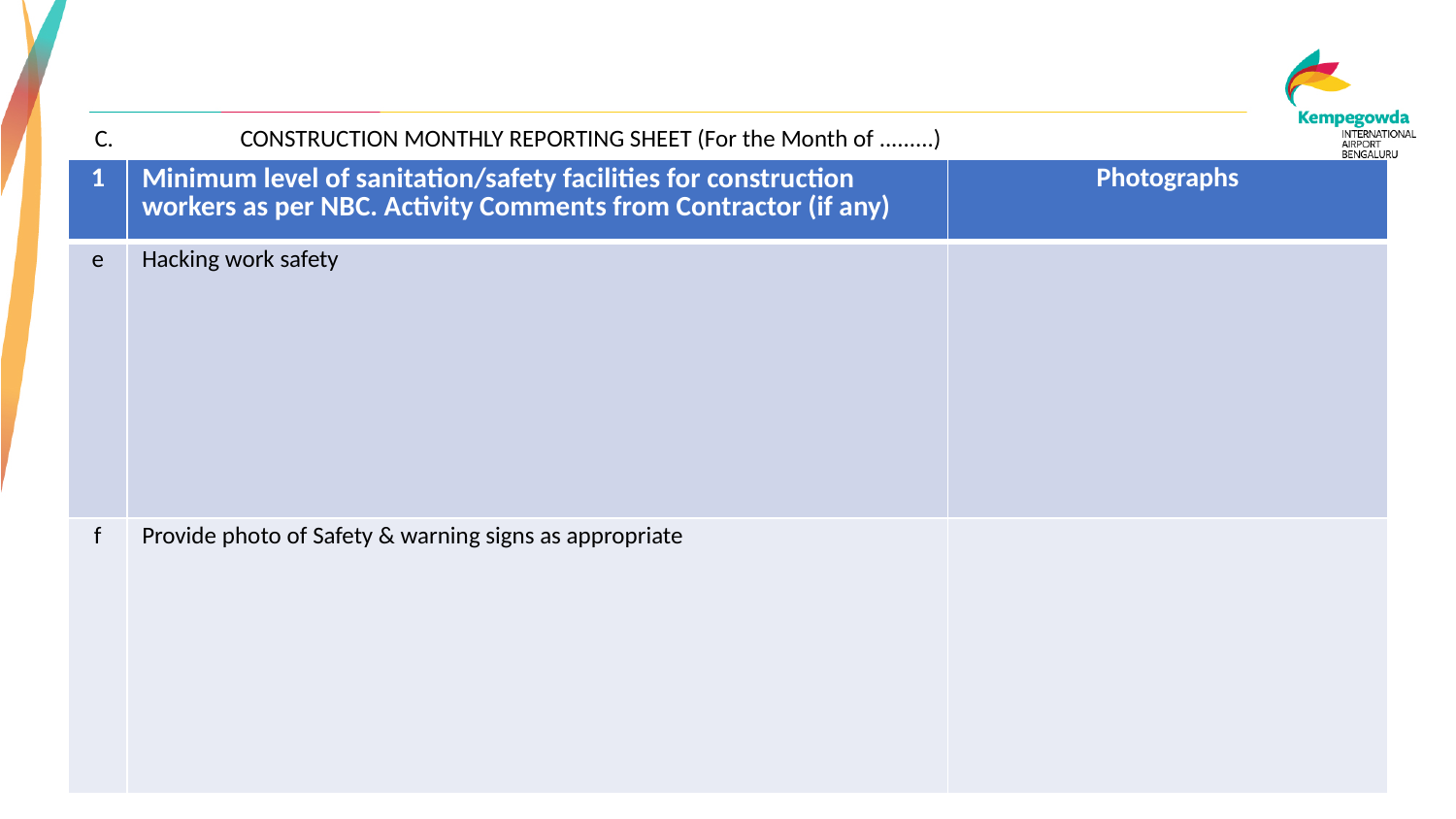

C.	CONSTRUCTION MONTHLY REPORTING SHEET (For the Month of .........)
| 1 | Minimum level of sanitation/safety facilities for construction workers as per NBC. Activity Comments from Contractor (if any) | Photographs |
| --- | --- | --- |
| e | Hacking work safety |  |
| f | Provide photo of Safety & warning signs as appropriate |  |